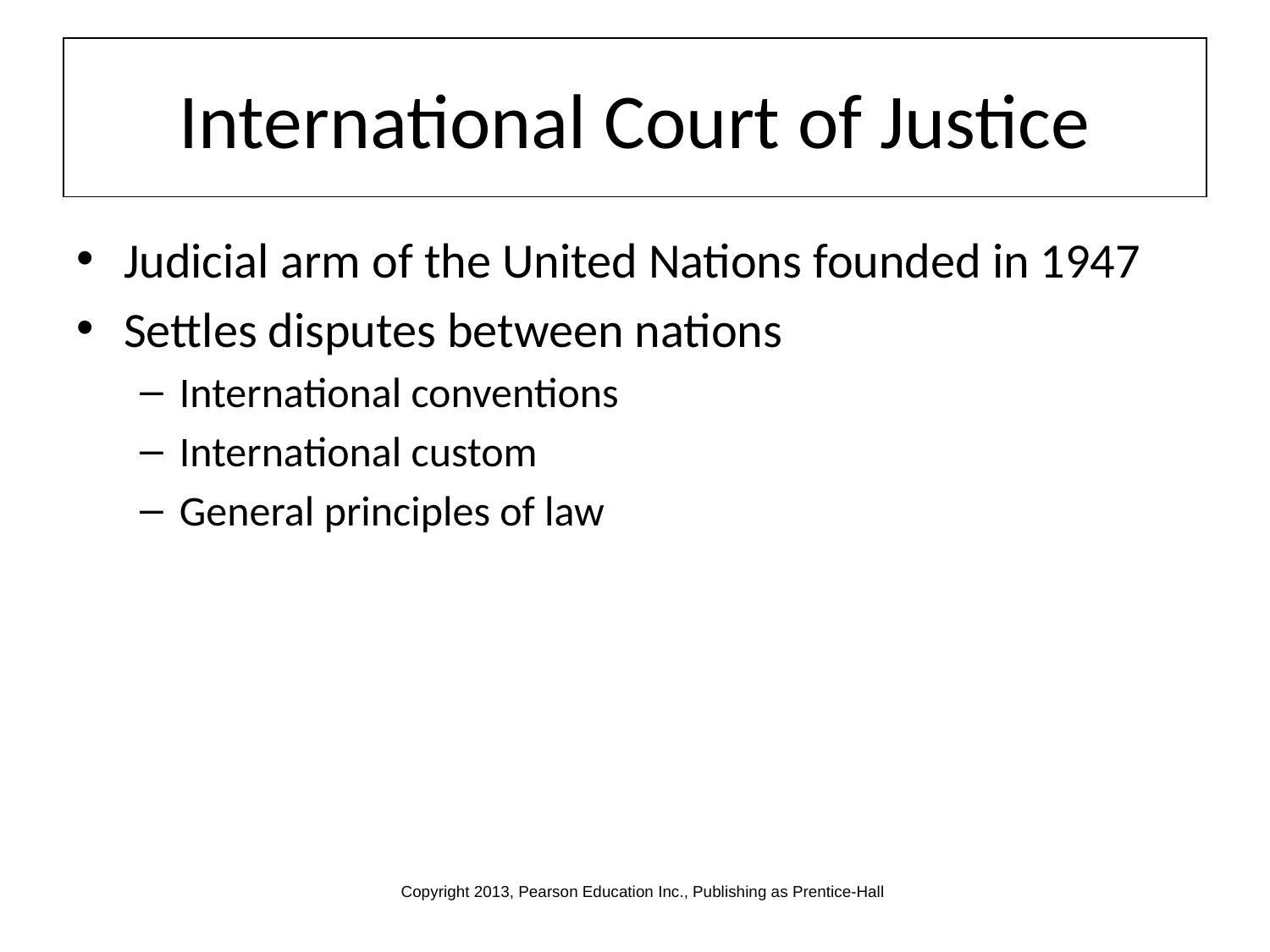

# International Court of Justice
Judicial arm of the United Nations founded in 1947
Settles disputes between nations
International conventions
International custom
General principles of law

Copyright 2013, Pearson Education Inc., Publishing as Prentice-Hall